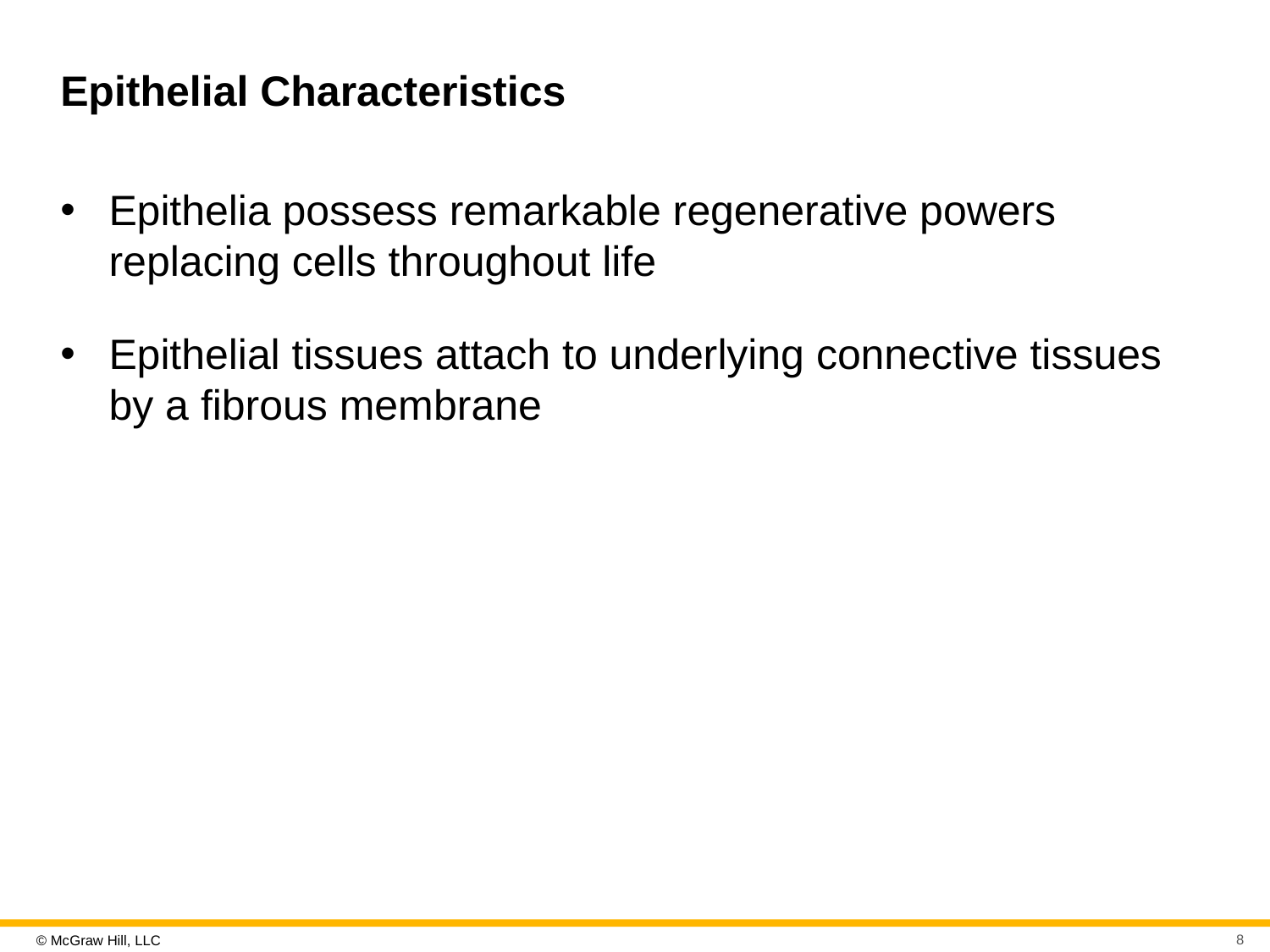

# Epithelial Characteristics
Epithelia possess remarkable regenerative powers replacing cells throughout life
Epithelial tissues attach to underlying connective tissues by a fibrous membrane
8